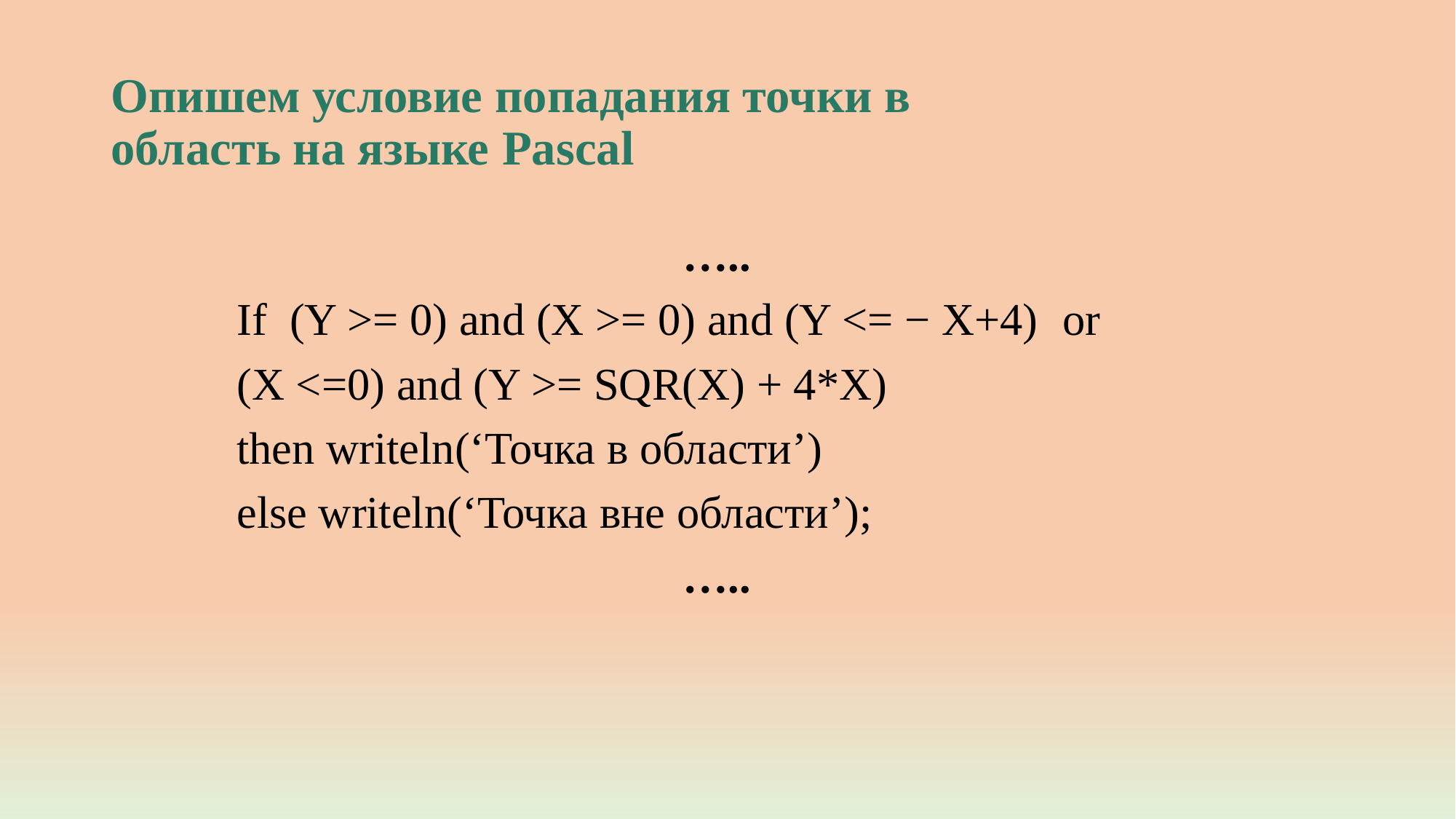

# Опишем условие попадания точки в область на языке Pascal
…..
If  (Y >= 0) and (X >= 0) and (Y <= − X+4)  or
(X <=0) and (Y >= SQR(X) + 4*X)
then writeln(‘Точка в области’)
else writeln(‘Точка вне области’);
…..